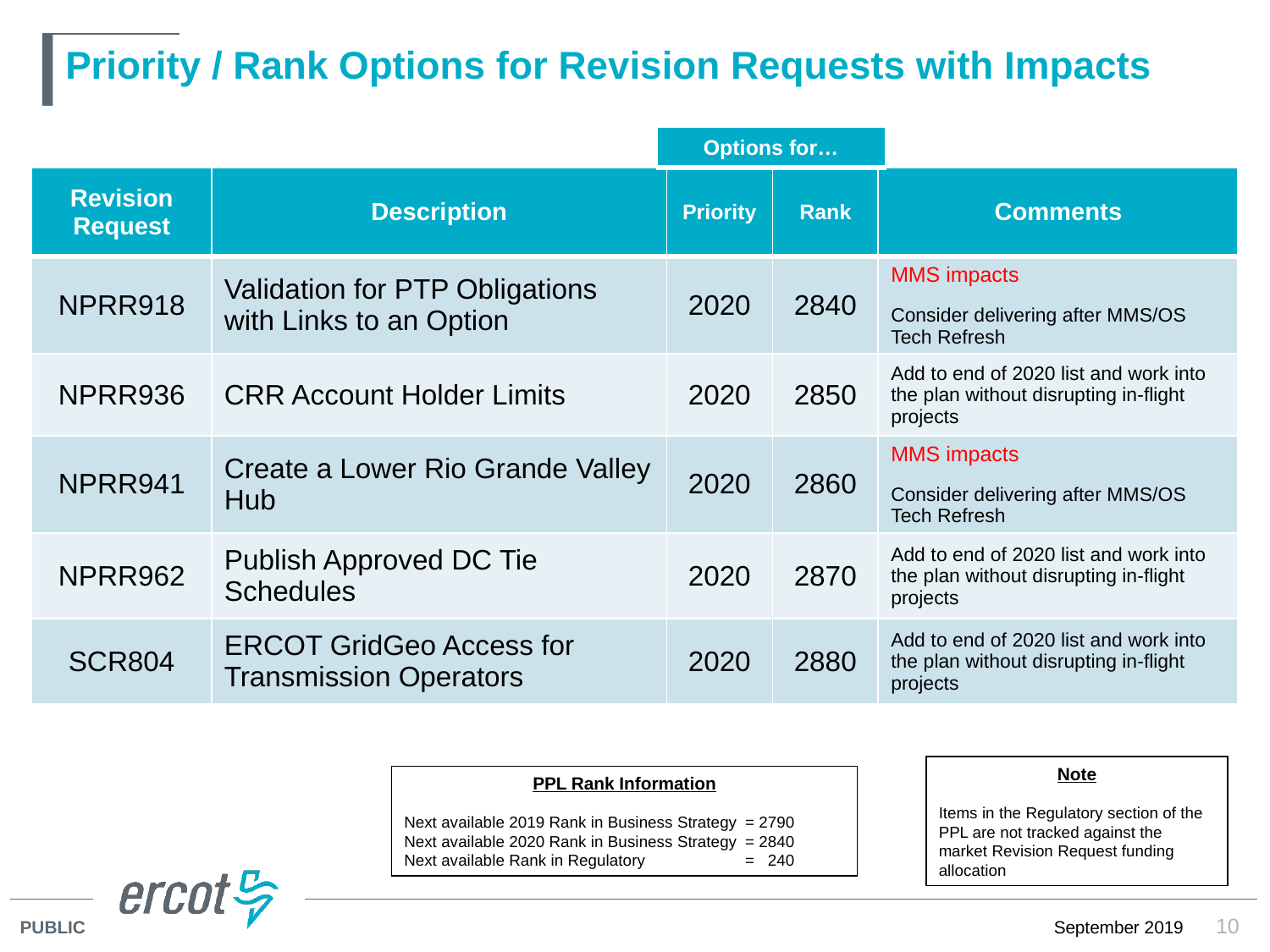

# Priority / Rank Options for Revision Requests with Impacts
| Options for… |
| --- |
| Revision Request | Description | Priority | Rank | Comments |
| --- | --- | --- | --- | --- |
| NPRR918 | Validation for PTP Obligations with Links to an Option | 2020 | 2840 | MMS impacts Consider delivering after MMS/OS Tech Refresh |
| NPRR936 | CRR Account Holder Limits | 2020 | 2850 | Add to end of 2020 list and work into the plan without disrupting in-flight projects |
| NPRR941 | Create a Lower Rio Grande Valley Hub | 2020 | 2860 | MMS impacts Consider delivering after MMS/OS Tech Refresh |
| NPRR962 | Publish Approved DC Tie Schedules | 2020 | 2870 | Add to end of 2020 list and work into the plan without disrupting in-flight projects |
| SCR804 | ERCOT GridGeo Access for Transmission Operators | 2020 | 2880 | Add to end of 2020 list and work into the plan without disrupting in-flight projects |
Note

Items in the Regulatory section of the PPL are not tracked against the market Revision Request funding allocation
PPL Rank Information

Next available 2019 Rank in Business Strategy 	= 2790
Next available 2020 Rank in Business Strategy 	= 2840
Next available Rank in Regulatory	=   240
10